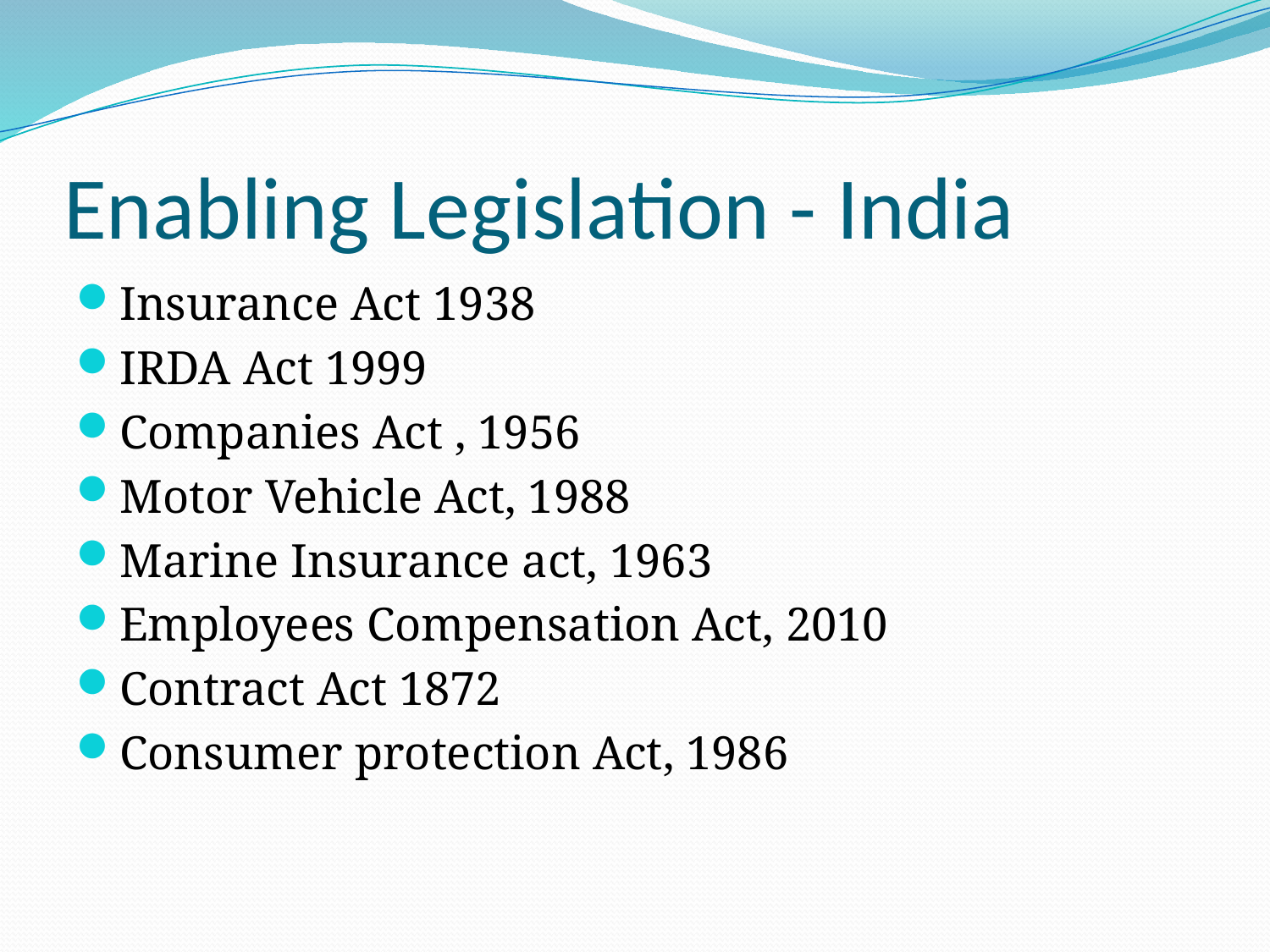

# Enabling Legislation - India
Insurance Act 1938
IRDA Act 1999
Companies Act , 1956
Motor Vehicle Act, 1988
Marine Insurance act, 1963
Employees Compensation Act, 2010
Contract Act 1872
Consumer protection Act, 1986